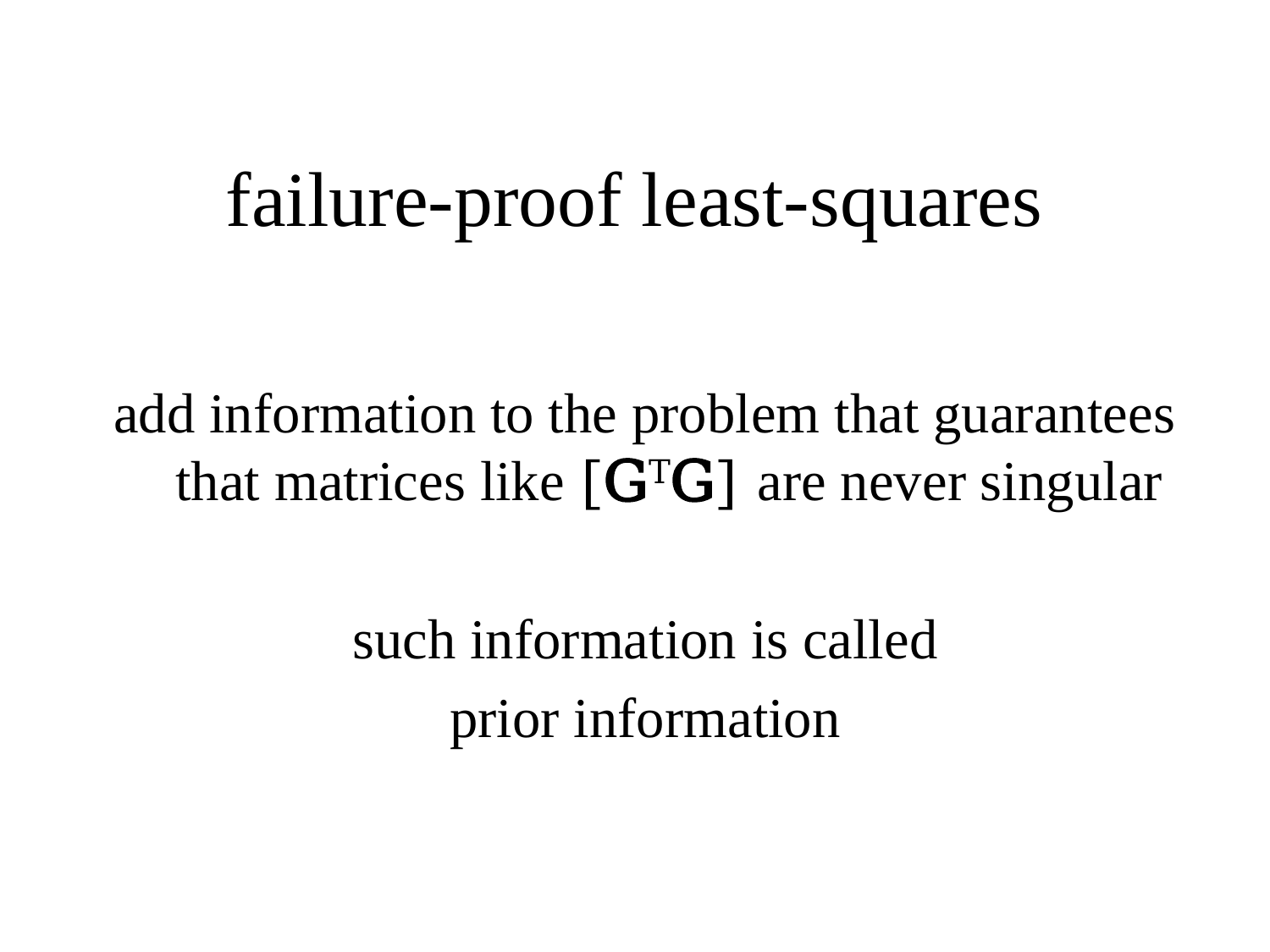

# failure-proof least-squares
add information to the problem that guarantees that matrices like [GTG] are never singular

such information is called
prior information